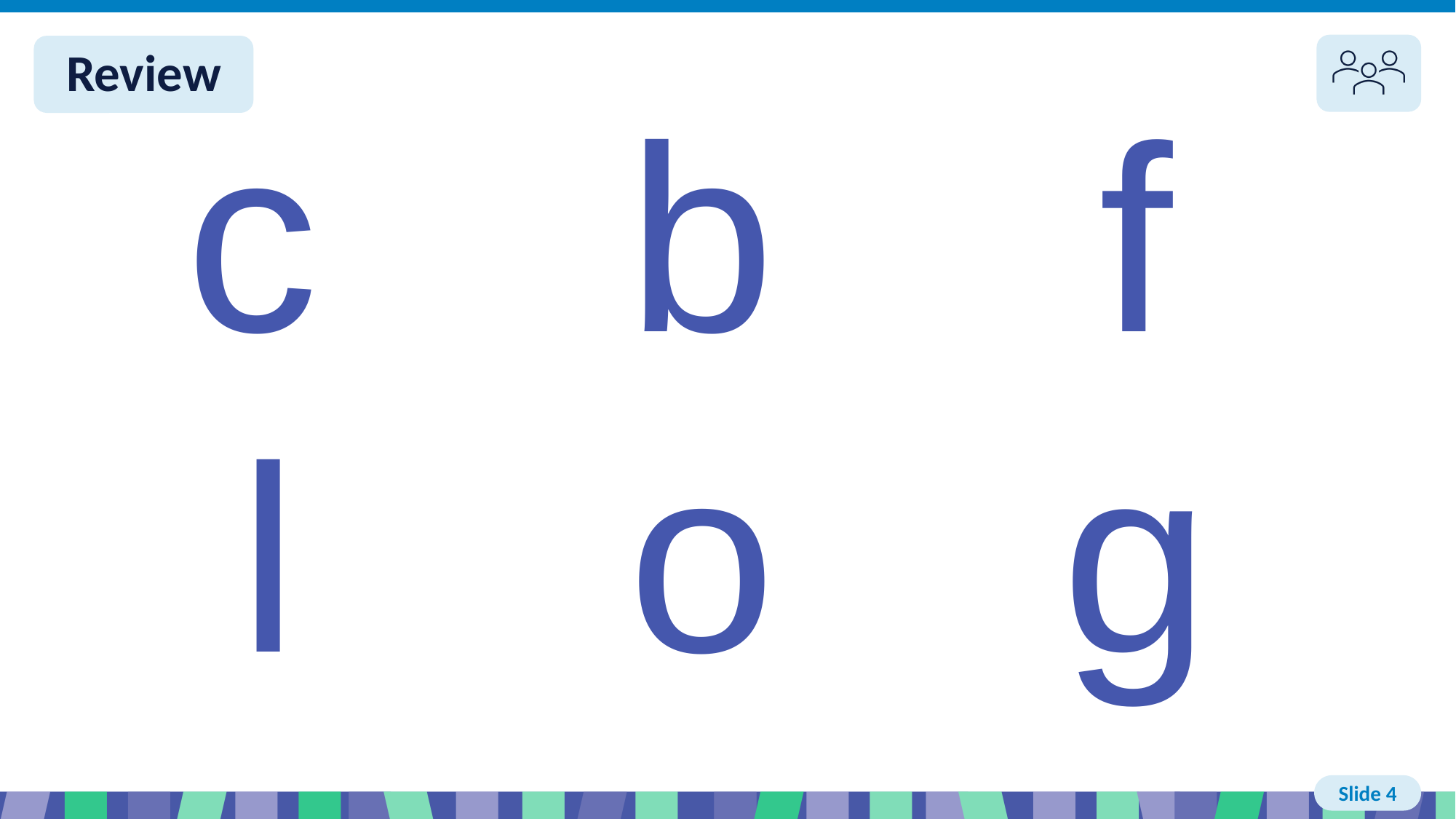

# Slide 4 Review You do
c
b
f
l
o
g